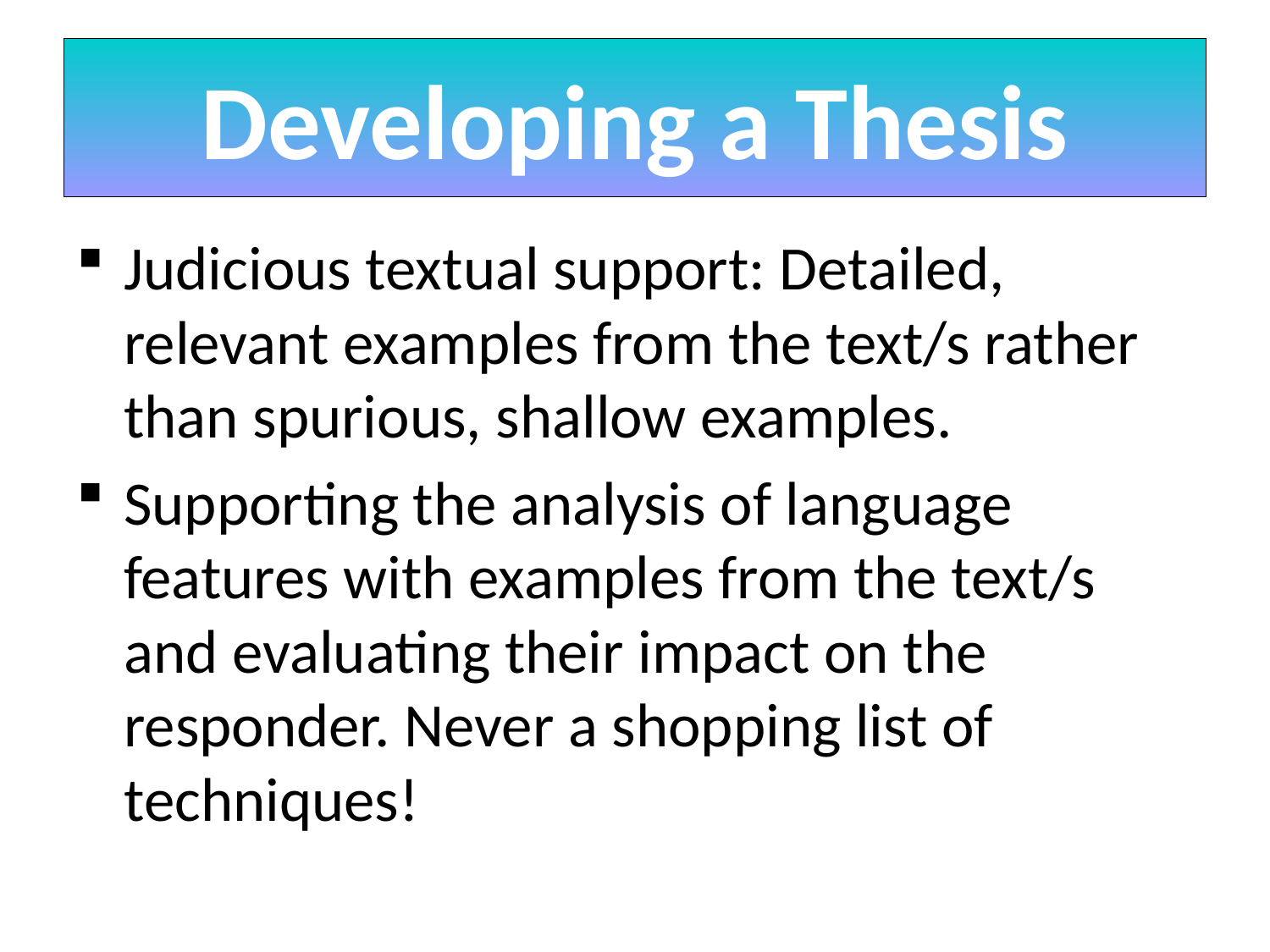

# Developing a Thesis
Judicious textual support: Detailed, relevant examples from the text/s rather than spurious, shallow examples.
Supporting the analysis of language features with examples from the text/s and evaluating their impact on the responder. Never a shopping list of techniques!